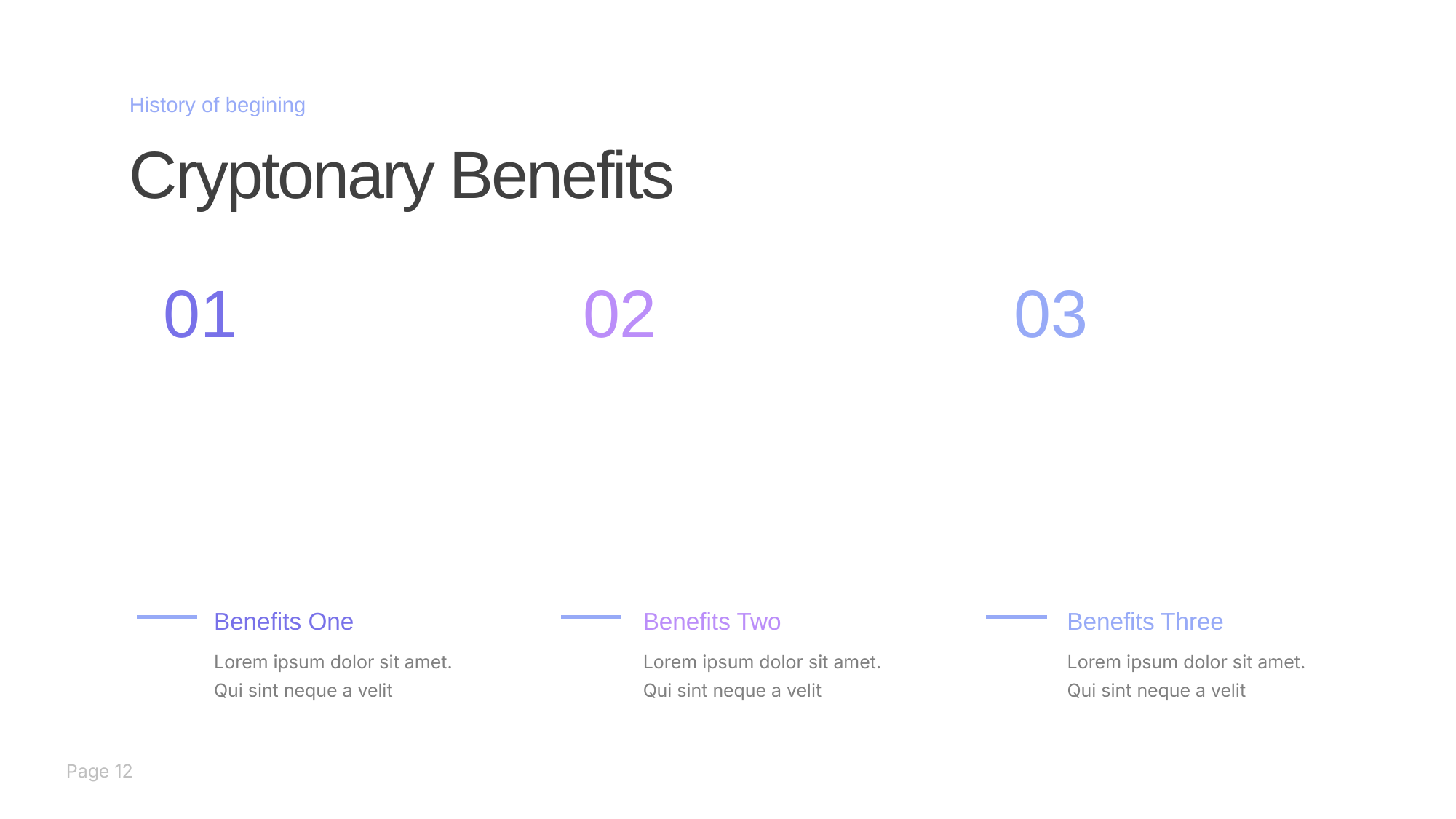

History of begining
Cryptonary Benefits
01
02
03

Benefits One
Benefits Two
Benefits Three
Lorem ipsum dolor sit amet. Qui sint neque a velit
Lorem ipsum dolor sit amet. Qui sint neque a velit
Lorem ipsum dolor sit amet. Qui sint neque a velit